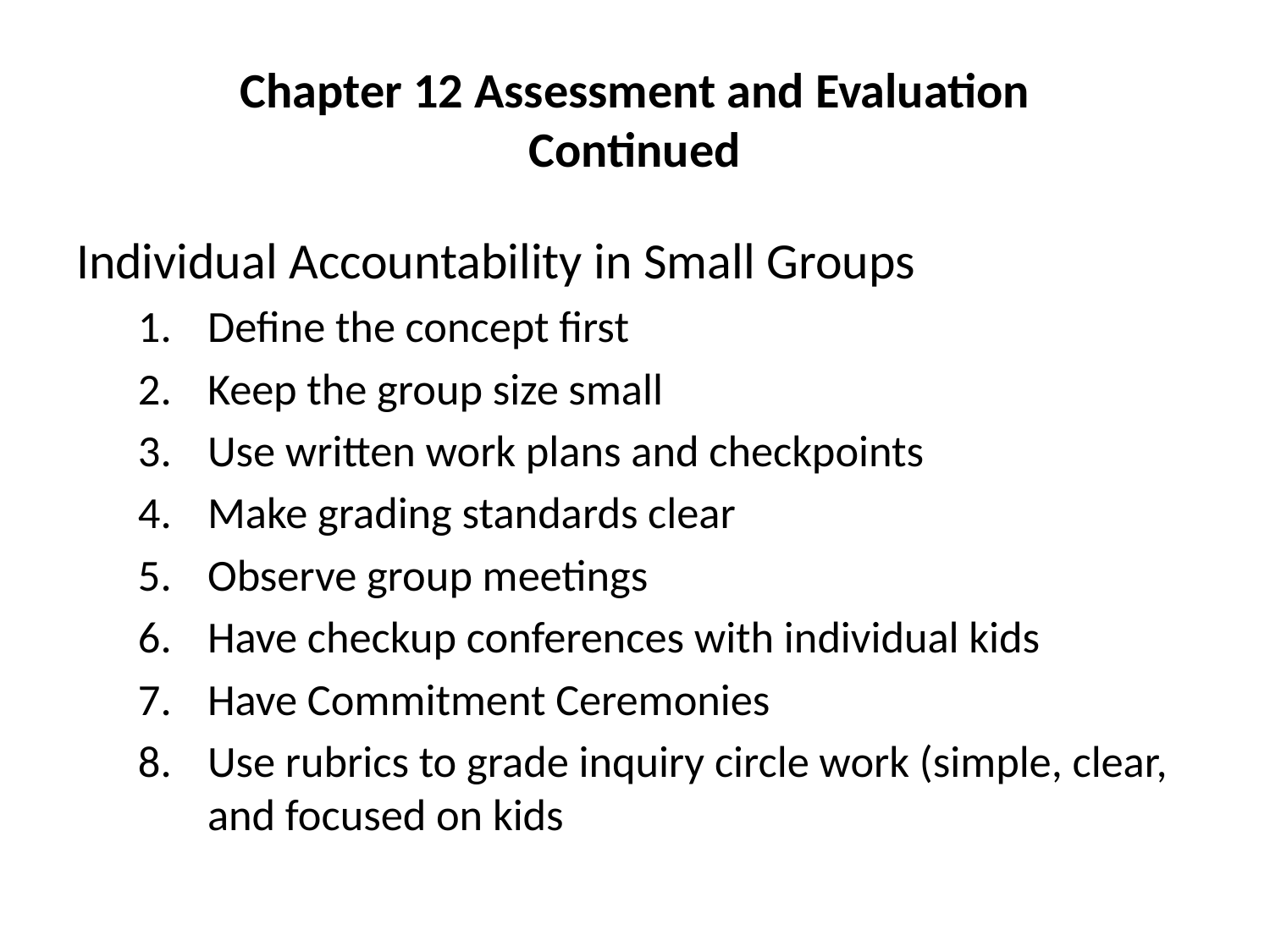

# Chapter 12 Assessment and Evaluation Continued
Individual Accountability in Small Groups
Define the concept first
Keep the group size small
Use written work plans and checkpoints
Make grading standards clear
Observe group meetings
Have checkup conferences with individual kids
Have Commitment Ceremonies
Use rubrics to grade inquiry circle work (simple, clear, and focused on kids